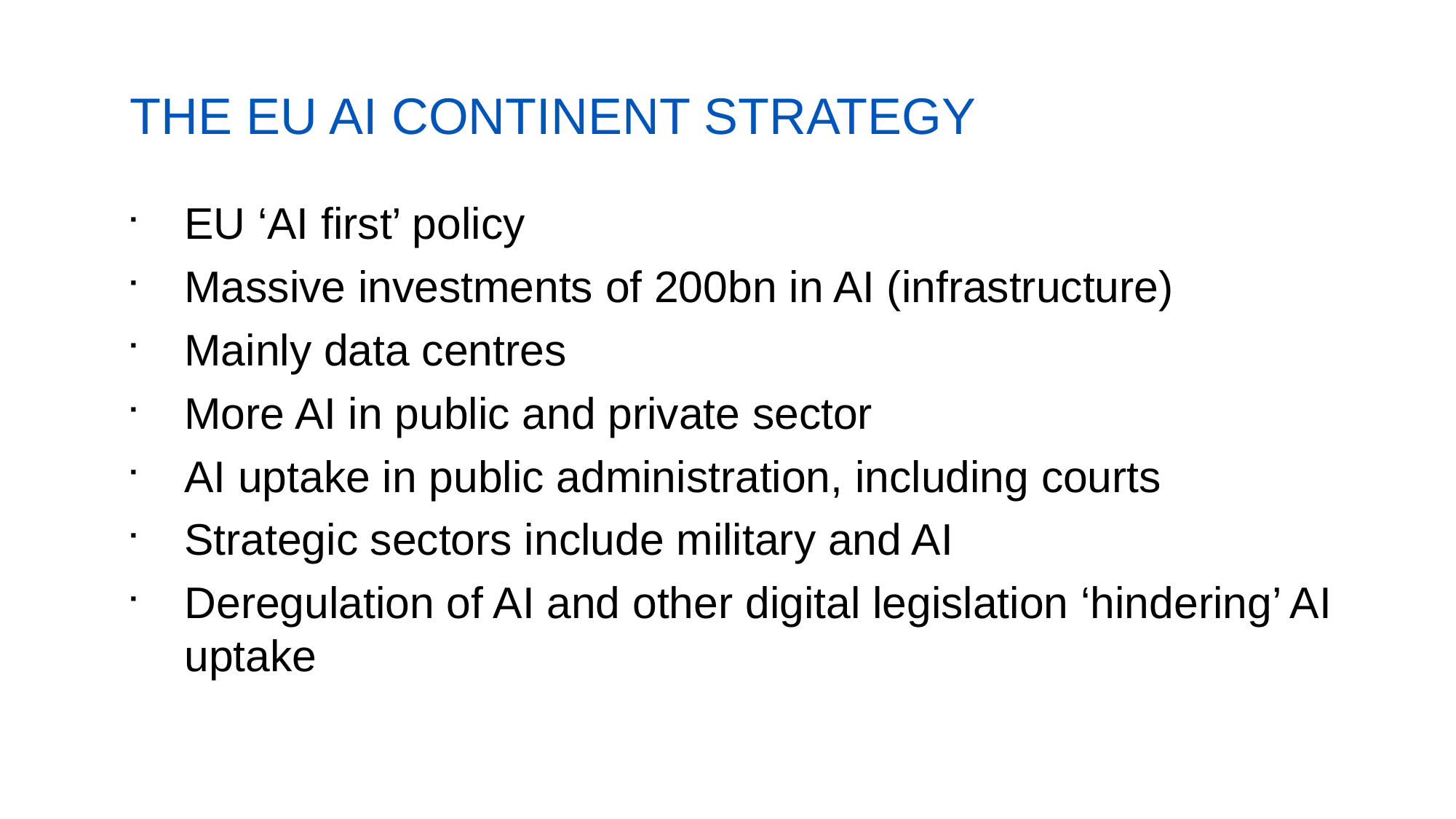

THE EU AI CONTINENT STRATEGY
EU ‘AI first’ policy
Massive investments of 200bn in AI (infrastructure)
Mainly data centres
More AI in public and private sector
AI uptake in public administration, including courts
Strategic sectors include military and AI
Deregulation of AI and other digital legislation ‘hindering’ AI uptake